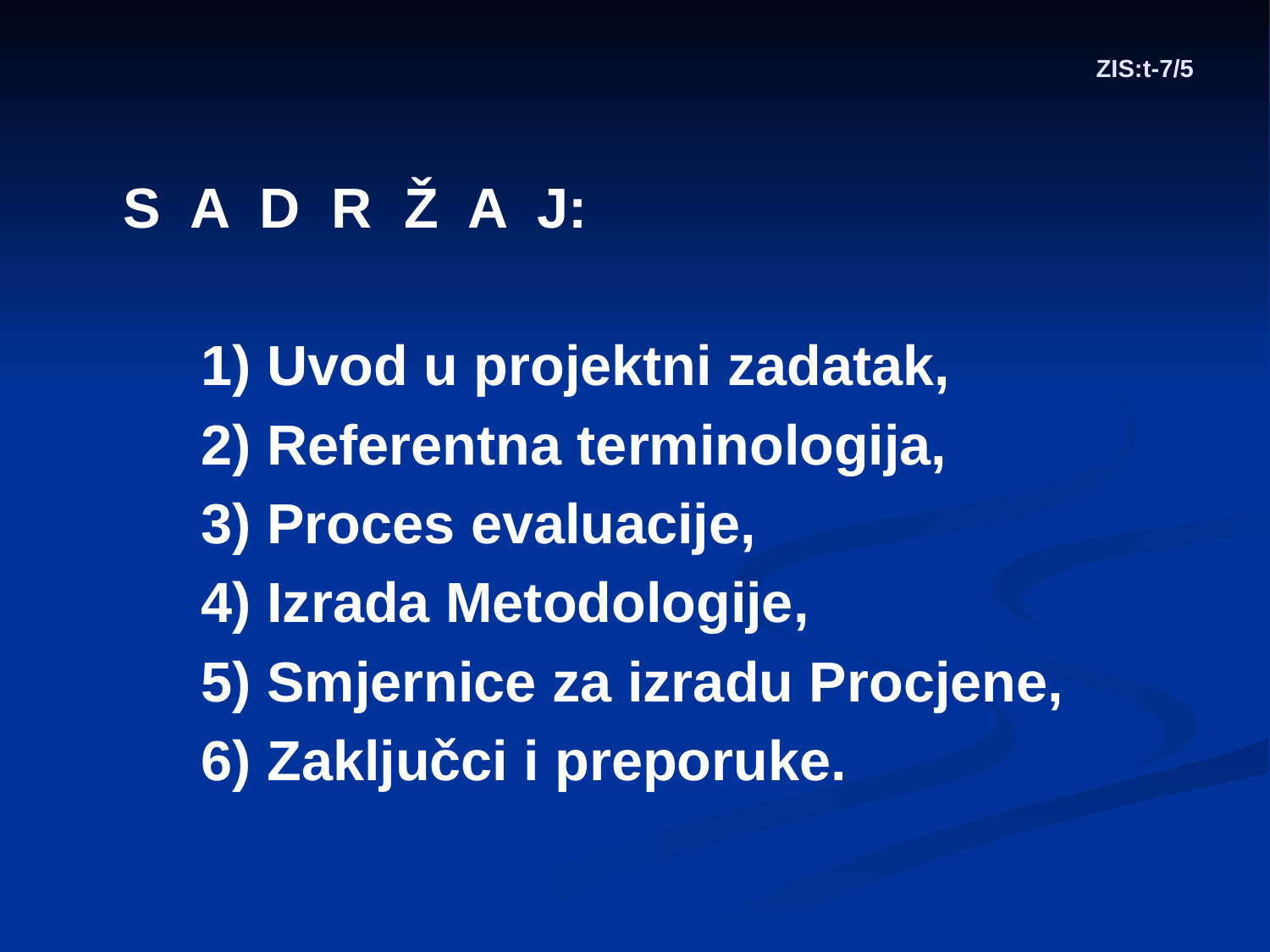

# ZIS:t-7/5

   S  A  D  R  Ž  A  J:

        1) Uvod u projektni zadatak,
        2) Referentna terminologija,
        3) Proces evaluacije,
        4) Izrada Metodologije,
        5) Smjernice za izradu Procjene,
        6) Zaključci i preporuke.